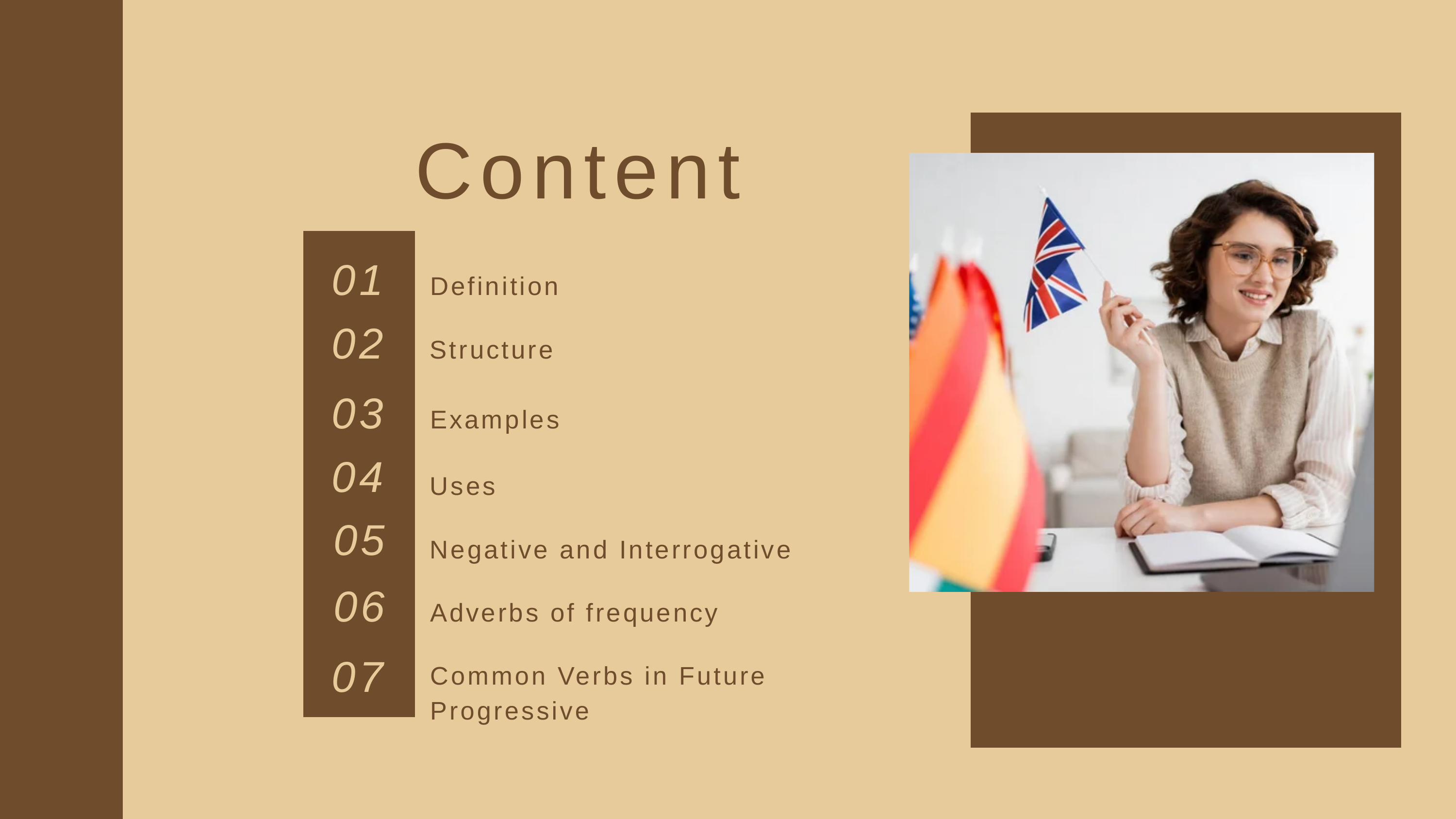

Content

01
Definition
02
Structure
03
Examples
04
Uses
05
Negative and Interrogative
06
Adverbs of frequency
07
Common Verbs in Future Progressive